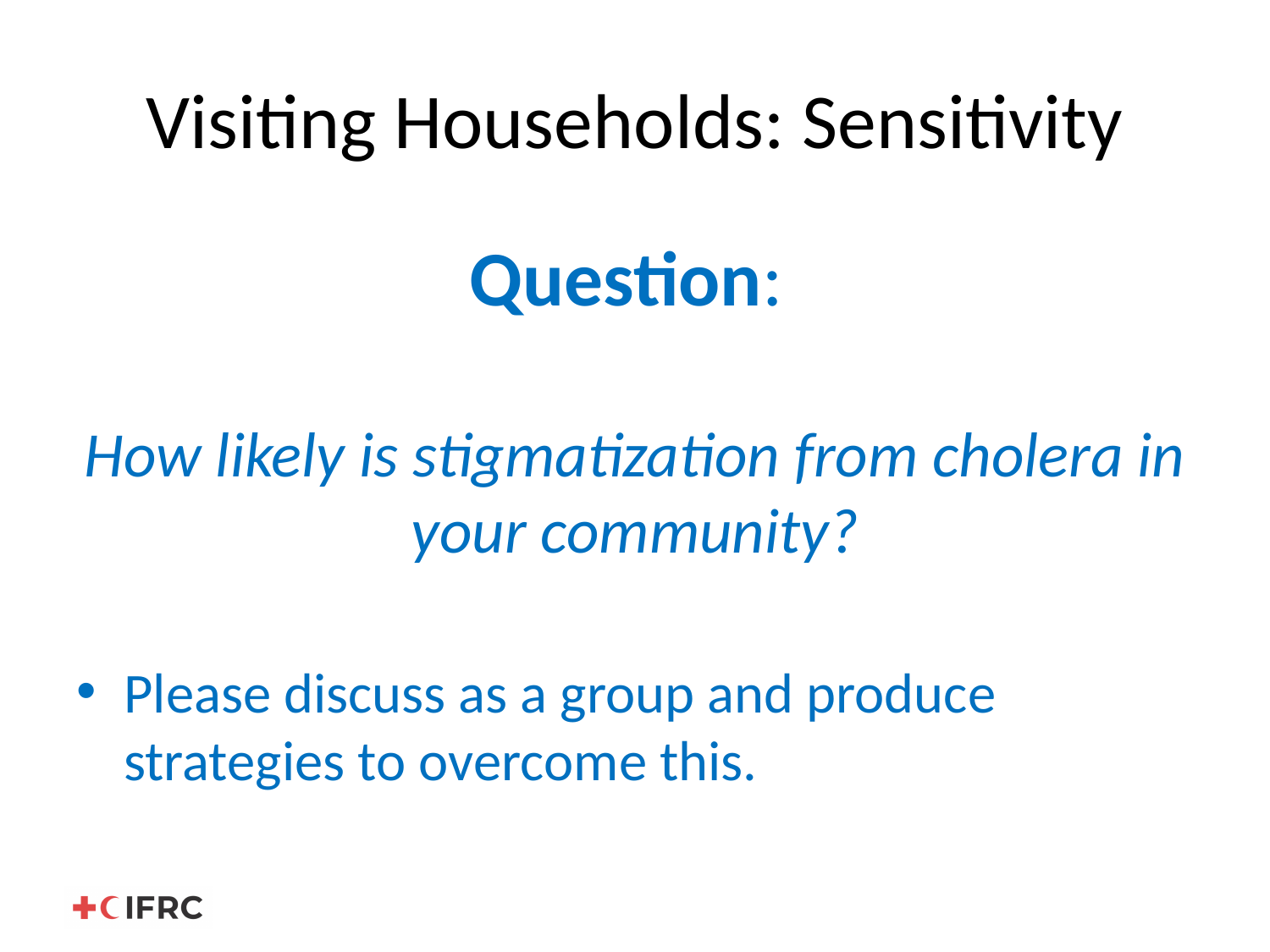

# Visiting Households: Sensitivity
Question:

How likely is stigmatization from cholera in your community?

Please discuss as a group and produce strategies to overcome this.